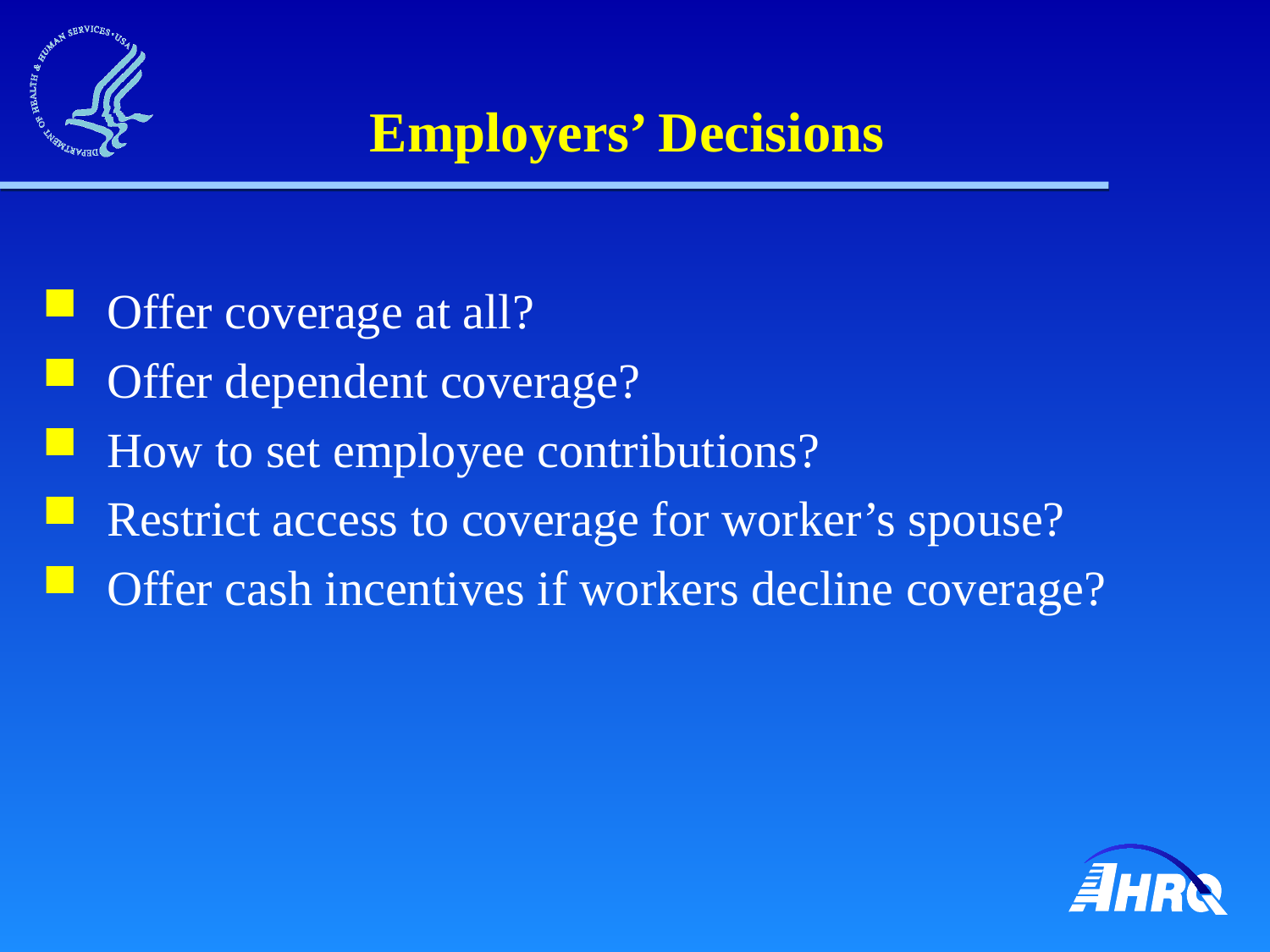

# Employers’ Decisions

Offer coverage at all?
Offer dependent coverage?
How to set employee contributions?
Restrict access to coverage for worker’s spouse?
Offer cash incentives if workers decline coverage?